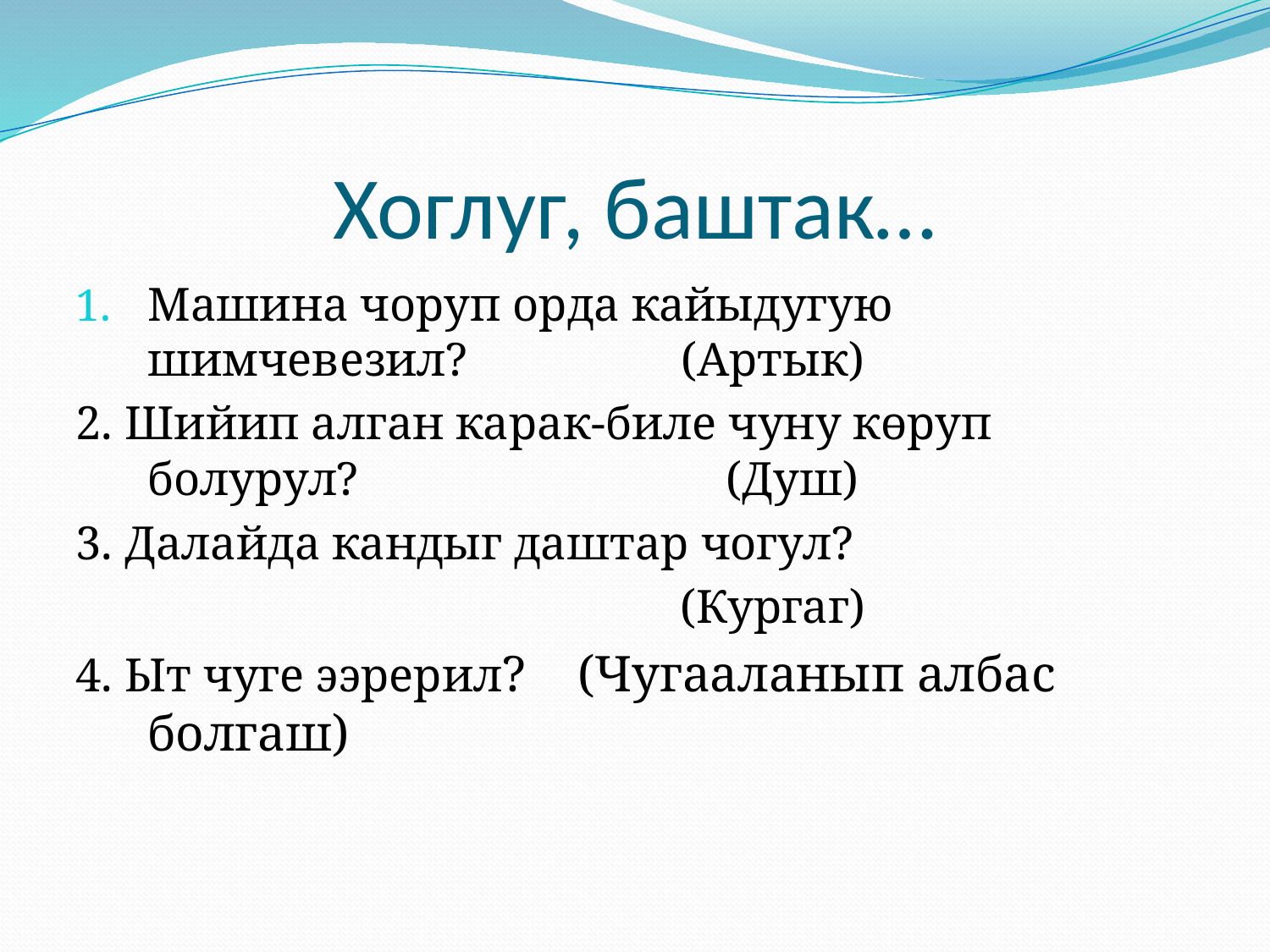

# Хоглуг, баштак…
Машина чоруп орда кайыдугую шимчевезил?                  (Артык)
2. Шийип алган карак-биле чуну көруп болурул?                               (Душ)
3. Далайда кандыг даштар чогул?
                                                   (Кургаг)
4. Ыт чуге ээрерил?    (Чугааланып албас болгаш)